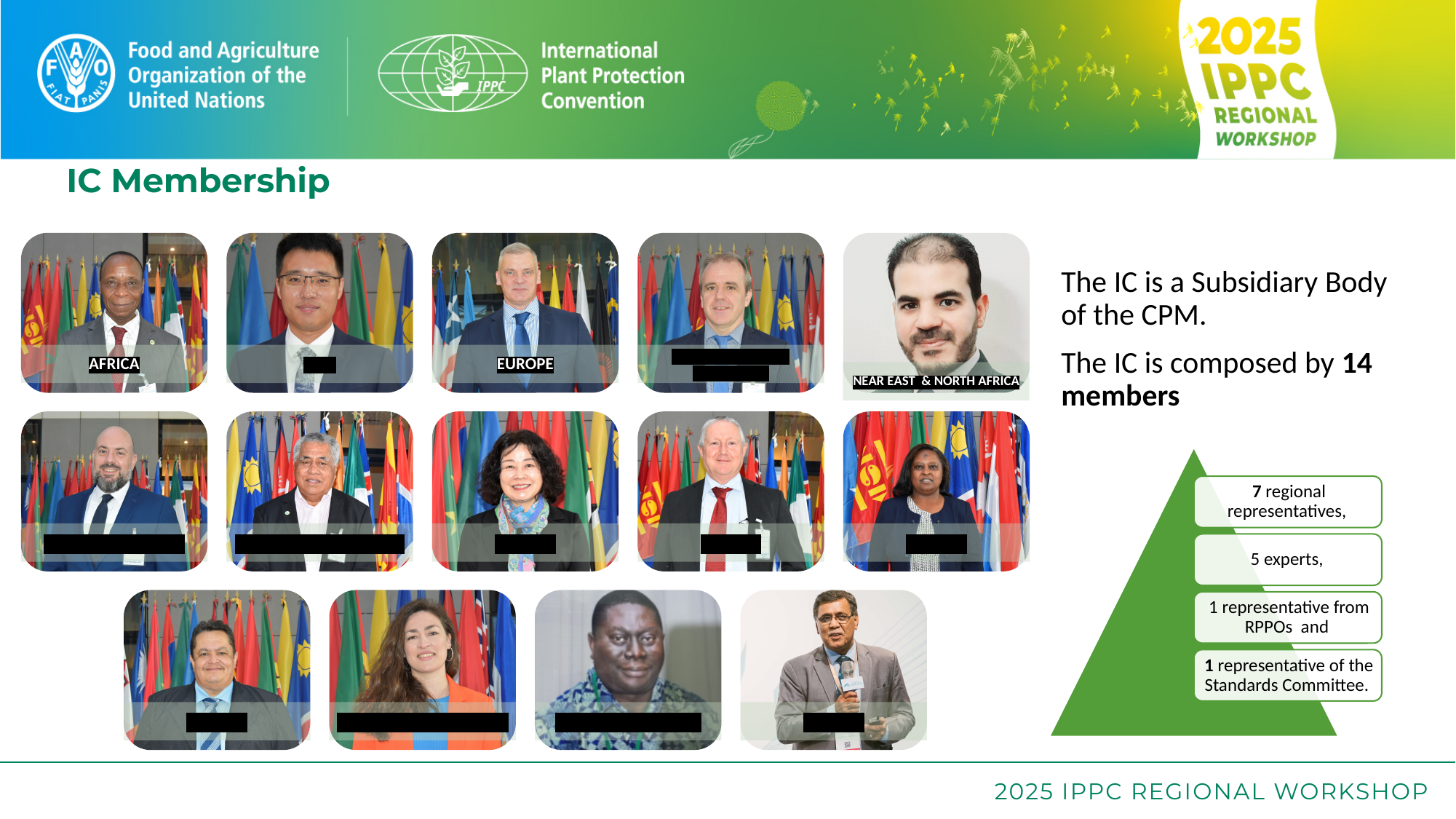

# IC Membership
AFRICA
ASIA
EUROPE
LATIN AMERICA & CARIBBEAN
NEAR EAST  & NORTH AFRICA
NORTH AMERICA
SOUTHWEST PACIFIC
EXPERT
EXPERT
EXPERT
EXPERT
RPPO Representative
SC Representative
EXPERT
The IC is a Subsidiary Body of the CPM.
The IC is composed by 14 members
7 regional representatives,
5 experts,
1 representative from RPPOs  and
1 representative of the Standards Committee.